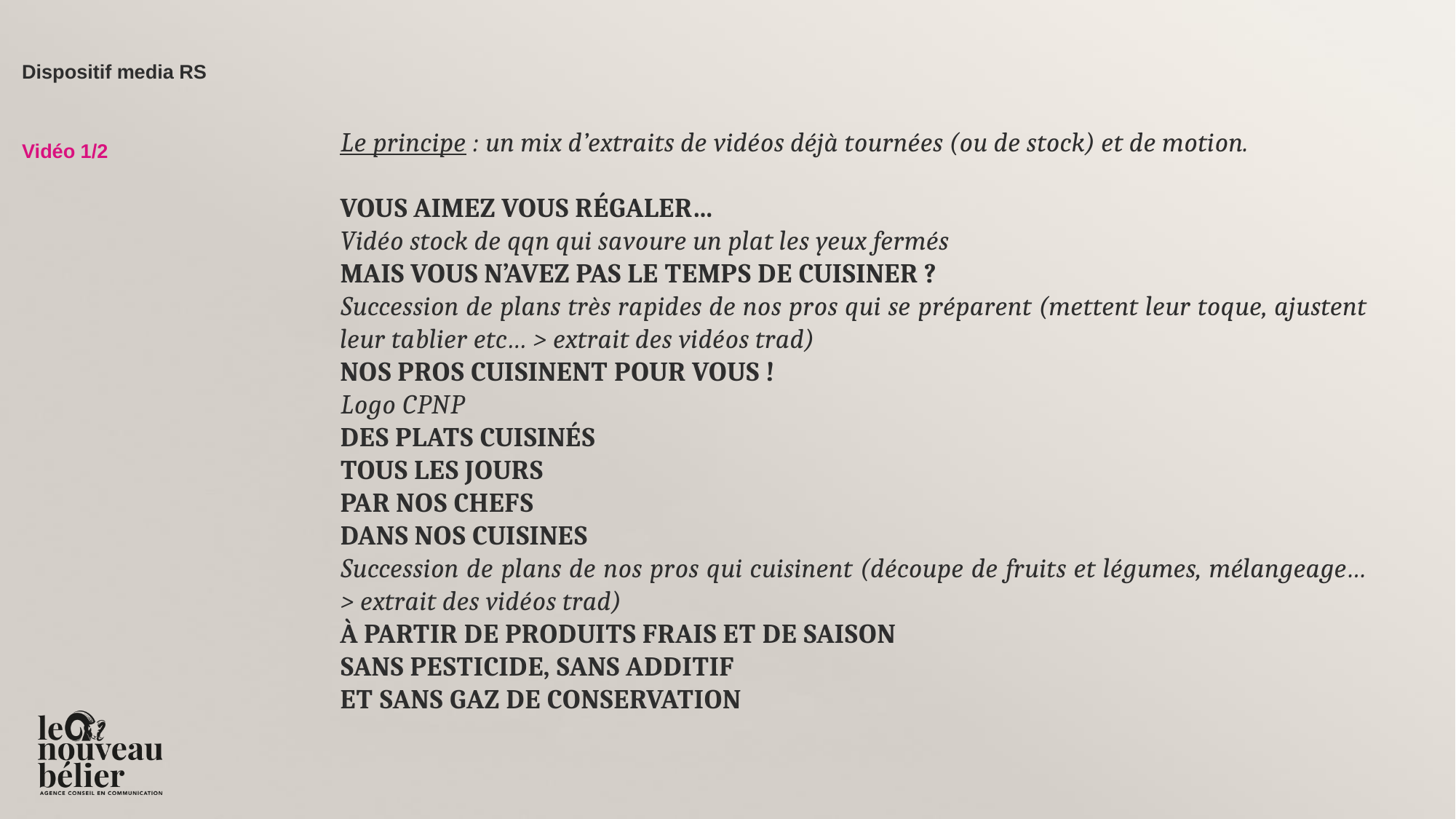

Dispositif media RS
Le principe : un mix d’extraits de vidéos déjà tournées (ou de stock) et de motion.

VOUS AIMEZ VOUS RÉGALER…
Vidéo stock de qqn qui savoure un plat les yeux fermés
MAIS VOUS N’AVEZ PAS LE TEMPS DE CUISINER ?
Succession de plans très rapides de nos pros qui se préparent (mettent leur toque, ajustent leur tablier etc… > extrait des vidéos trad)
NOS PROS CUISINENT POUR VOUS !
Logo CPNP
DES PLATS CUISINÉS
TOUS LES JOURS
PAR NOS CHEFS
DANS NOS CUISINES
Succession de plans de nos pros qui cuisinent (découpe de fruits et légumes, mélangeage… > extrait des vidéos trad)
À PARTIR DE PRODUITS FRAIS ET DE SAISON
SANS PESTICIDE, SANS ADDITIF
ET SANS GAZ DE CONSERVATION

Vidéo 1/2